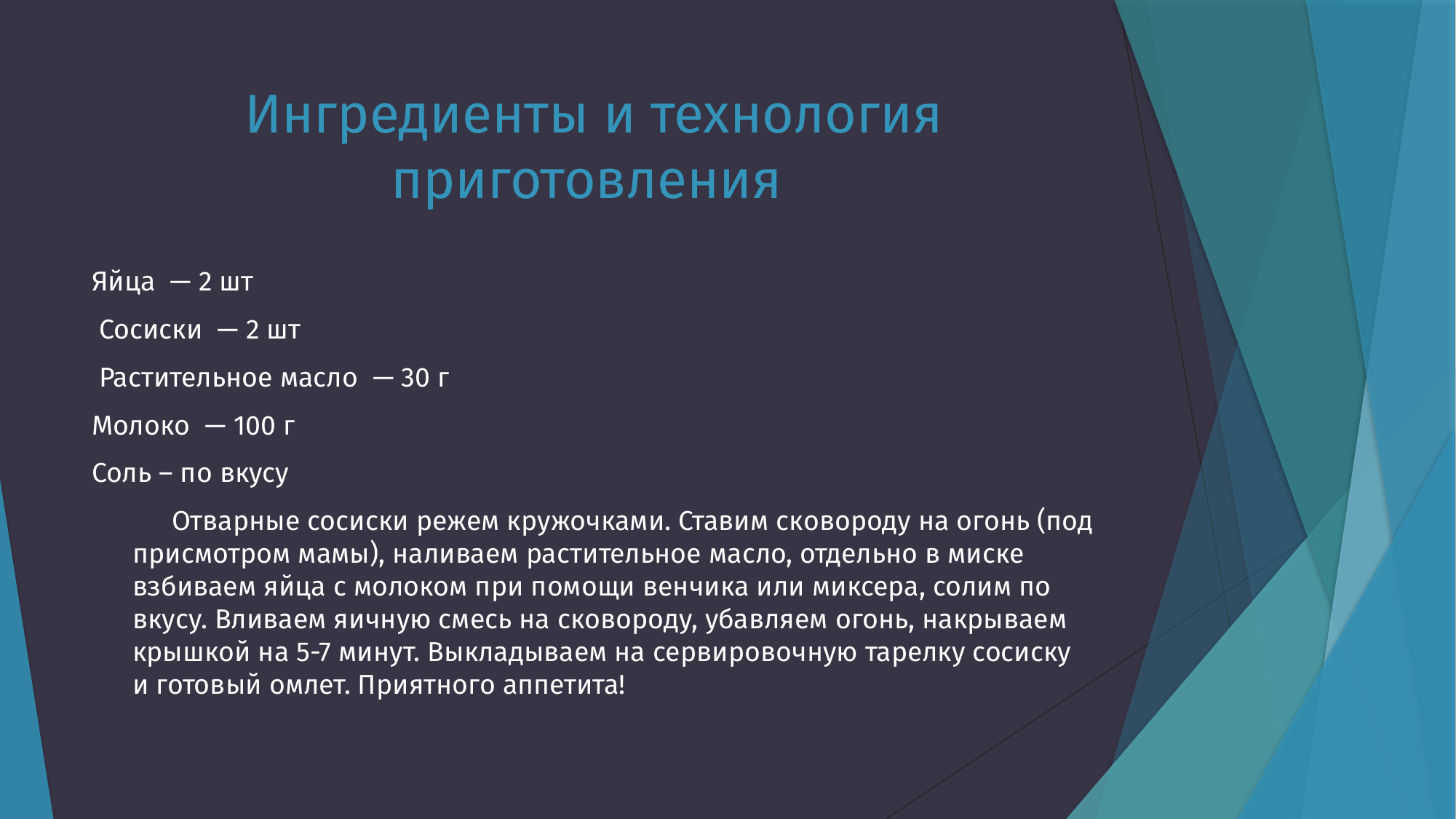

# Ингредиенты и технология приготовления
Яйца  — 2 шт
 Сосиски  — 2 шт
 Растительное масло  — 30 г
Молоко  — 100 г
Соль – по вкусу
           Отварные сосиски режем кружочками. Ставим сковороду на огонь (под присмотром мамы), наливаем растительное масло, отдельно в миске взбиваем яйца с молоком при помощи венчика или миксера, солим по вкусу. Вливаем яичную смесь на сковороду, убавляем огонь, накрываем крышкой на 5-7 минут. Выкладываем на сервировочную тарелку сосиску и готовый омлет. Приятного аппетита!